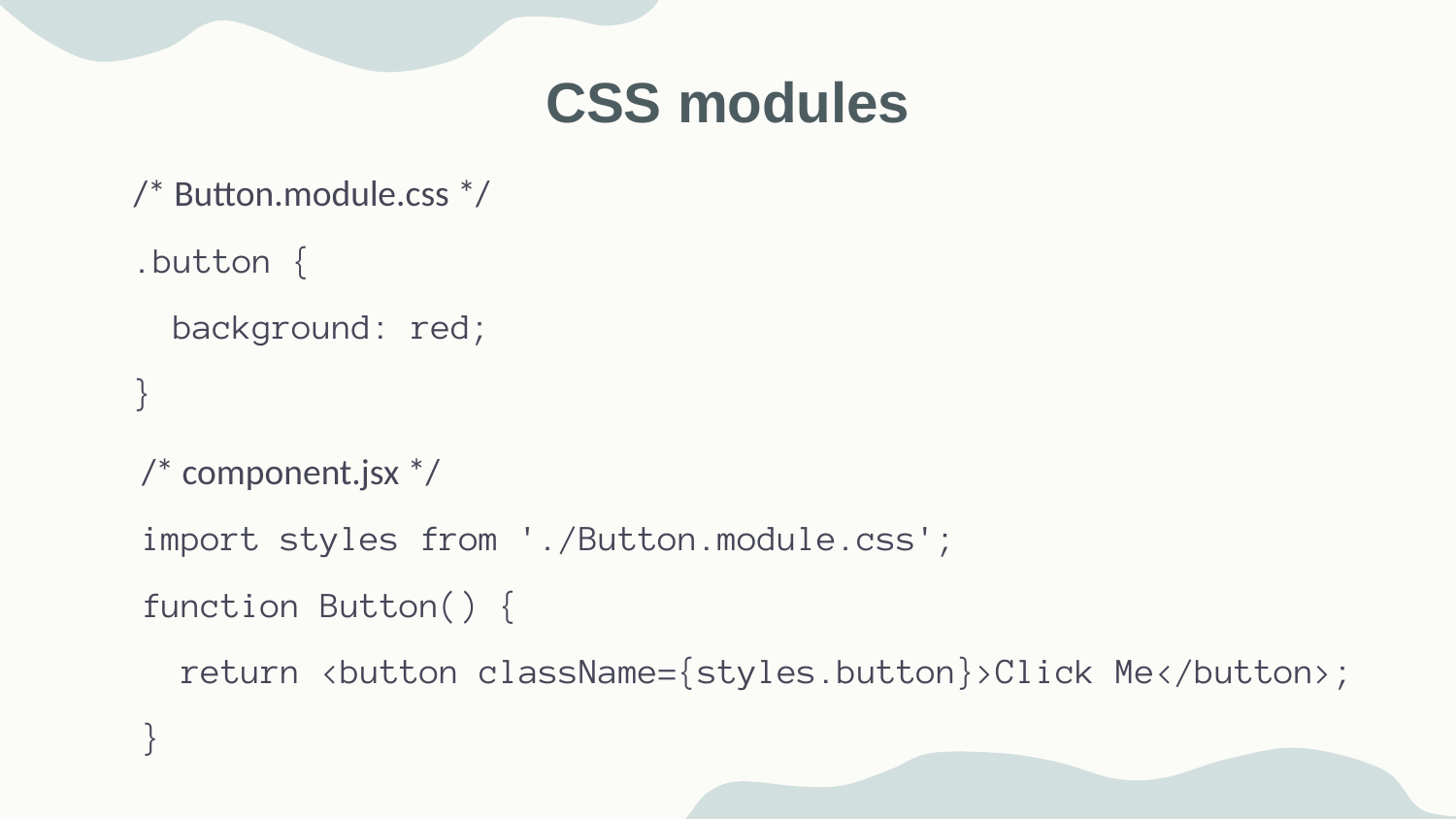

# CSS modules
/* Button.module.css */
.button {
  background: red;
}
/* component.jsx */
import styles from './Button.module.css';
function Button() {
  return <button className={styles.button}>Click Me</button>;
}